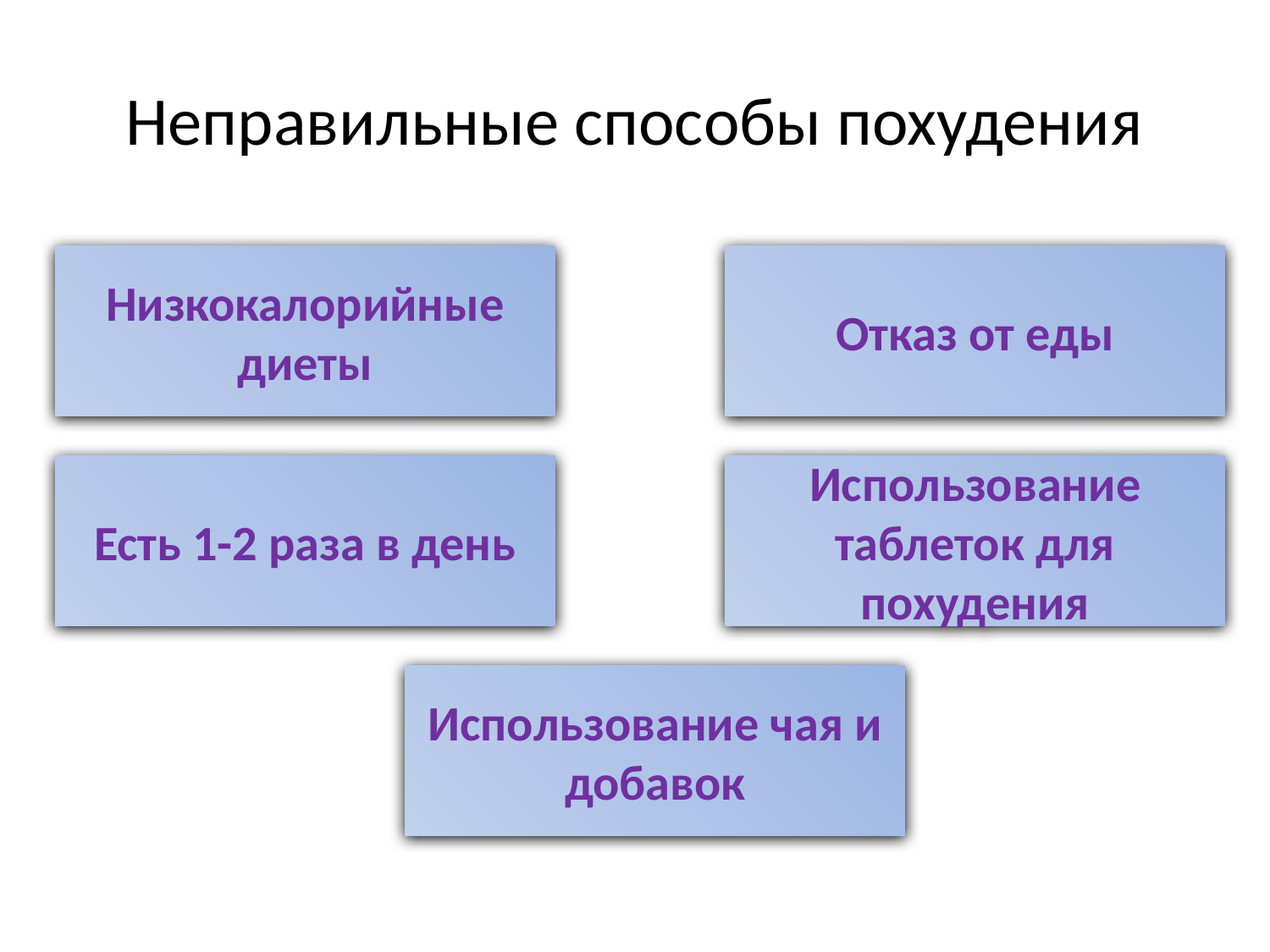

# Неправильные способы похудения
Низкокалорийные диеты
Отказ от еды
Есть 1-2 раза в день
Использование таблеток для похудения
Использование чая и добавок